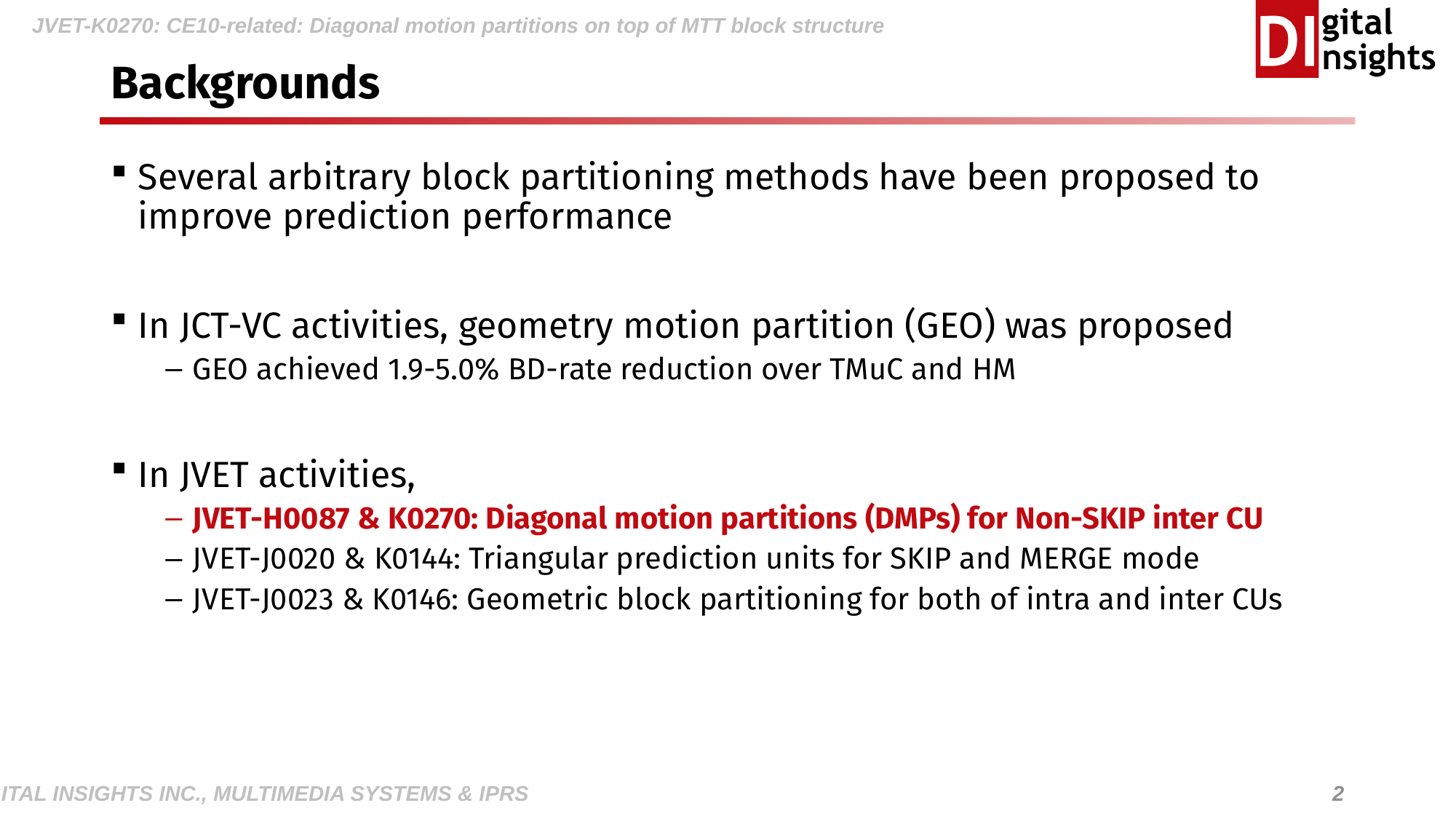

# Backgrounds
Several arbitrary block partitioning methods have been proposed to improve prediction performance

In JCT-VC activities, geometry motion partition (GEO) was proposed
GEO achieved 1.9-5.0% BD-rate reduction over TMuC and HM

In JVET activities,
JVET-H0087 & K0270: Diagonal motion partitions (DMPs) for Non-SKIP inter CU
JVET-J0020 & K0144: Triangular prediction units for SKIP and MERGE mode
JVET-J0023 & K0146: Geometric block partitioning for both of intra and inter CUs

2